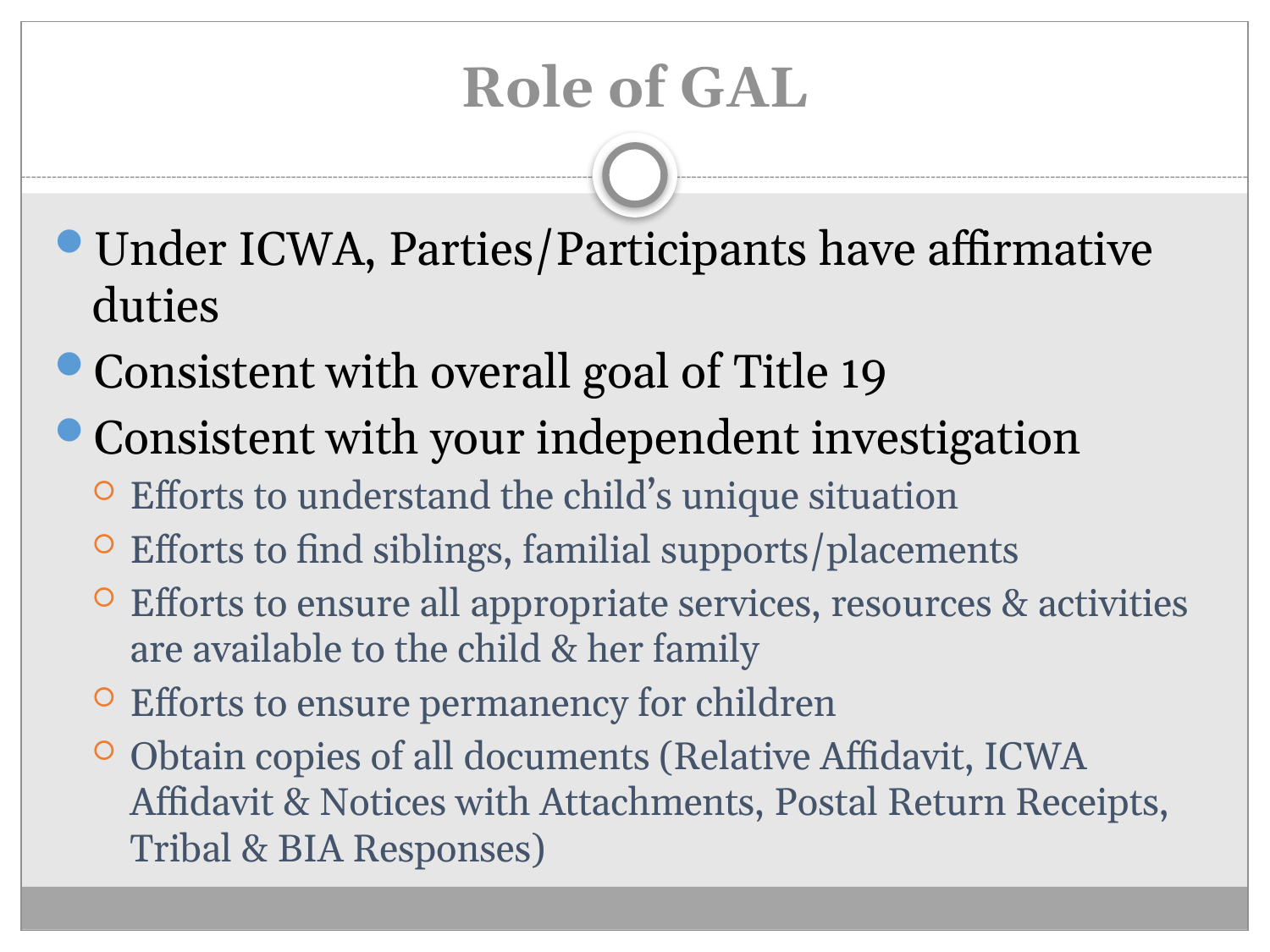

# Role of GAL
Under ICWA, Parties/Participants have affirmative duties
Consistent with overall goal of Title 19
Consistent with your independent investigation
Efforts to understand the child’s unique situation
Efforts to find siblings, familial supports/placements
Efforts to ensure all appropriate services, resources & activities are available to the child & her family
Efforts to ensure permanency for children
Obtain copies of all documents (Relative Affidavit, ICWA Affidavit & Notices with Attachments, Postal Return Receipts, Tribal & BIA Responses)